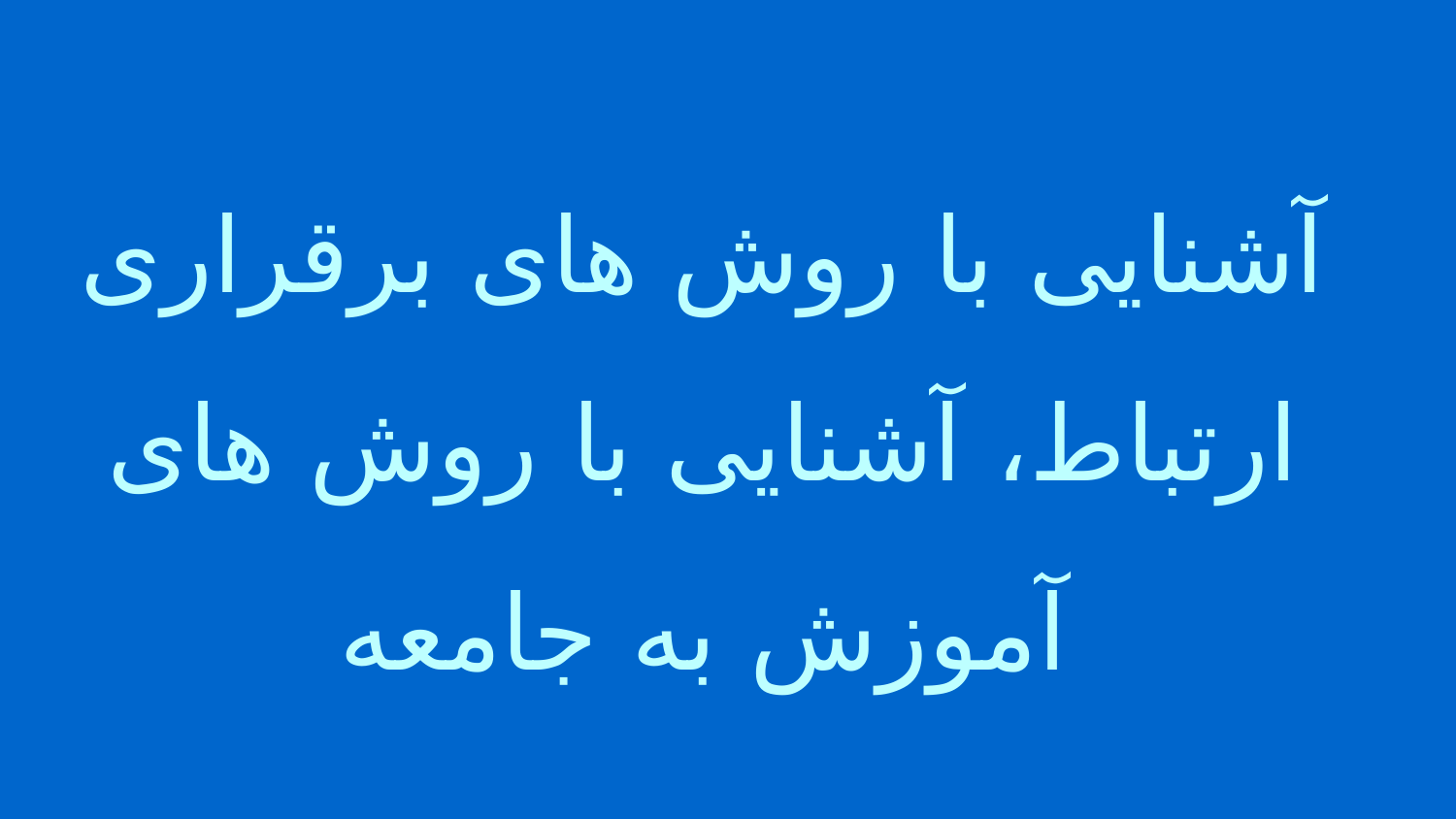

آشنایی با روش های برقراری ارتباط، آشنایی با روش های آموزش به جامعه